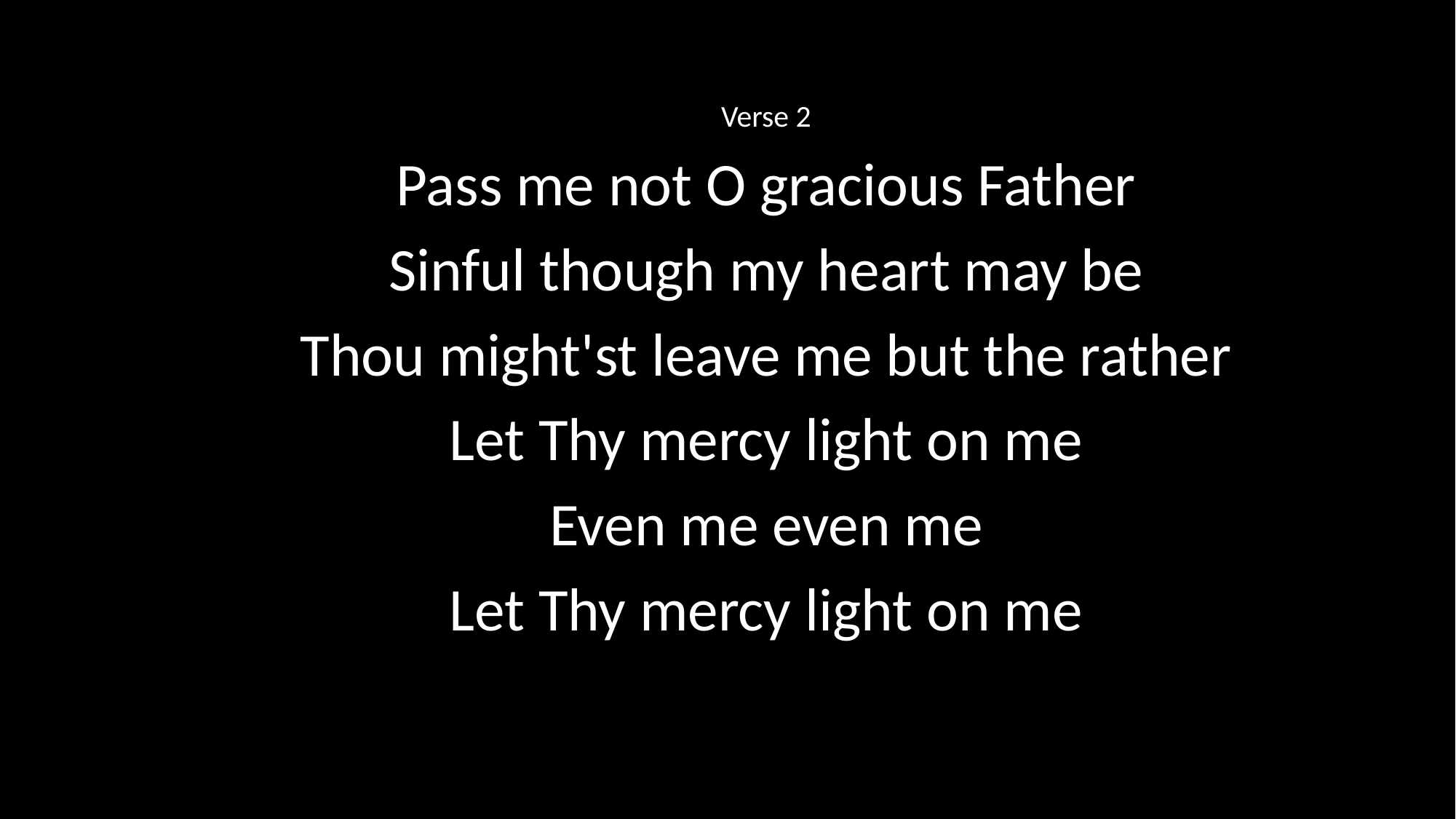

Verse 2
Pass me not O gracious Father
Sinful though my heart may be
Thou might'st leave me but the rather
Let Thy mercy light on me
Even me even me
Let Thy mercy light on me